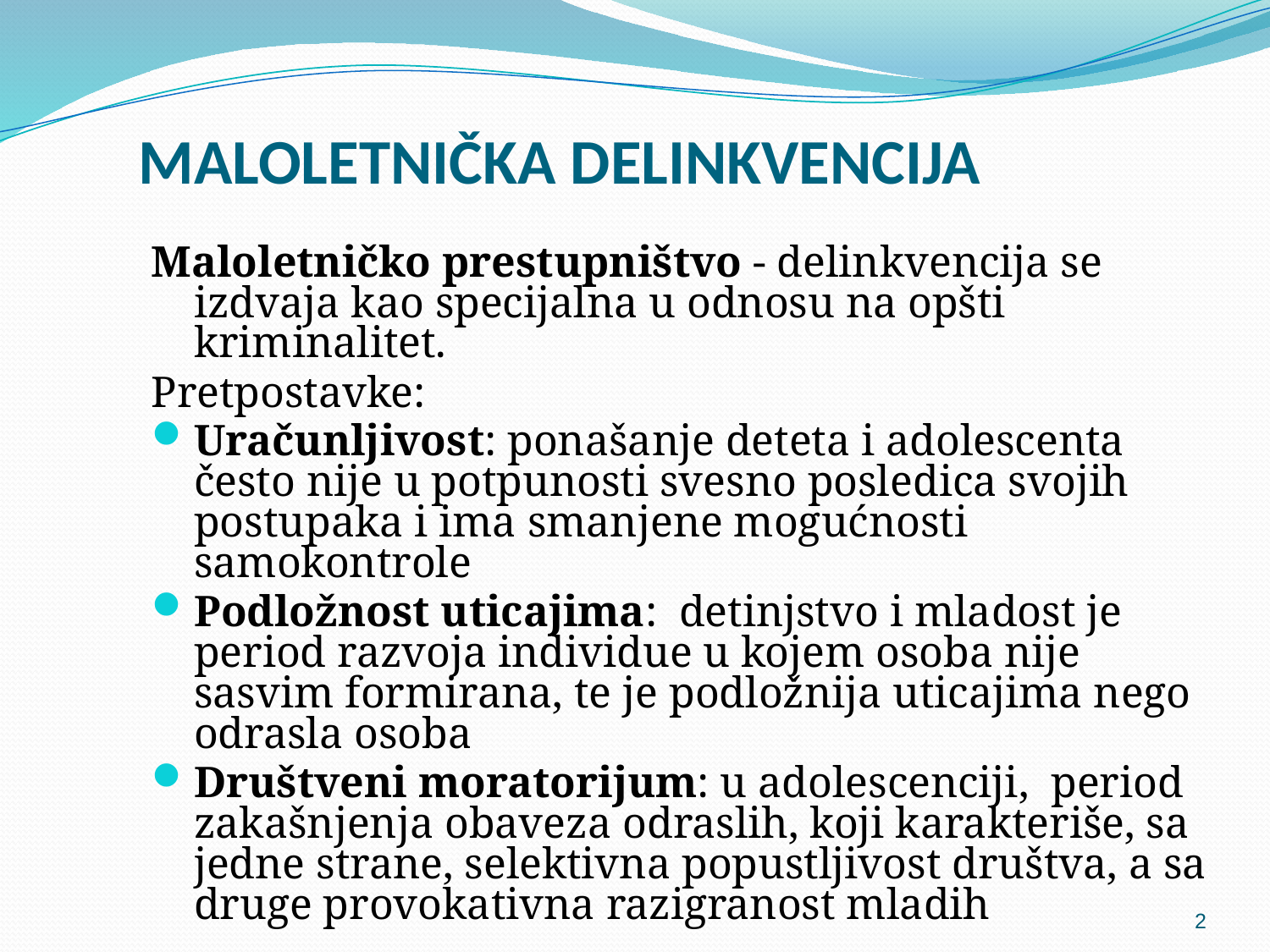

# MALOLETNIČKA DELINKVENCIJA
Maloletničko prestupništvo - delinkvencija se izdvaja kao specijalna u odnosu na opšti kriminalitet.
Pretpostavke:
Uračunljivost: ponašanje deteta i adolescenta često nije u potpunosti svesno posledica svojih postupaka i ima smanjene mogućnosti samokontrole
Podložnost uticajima:  detinjstvo i mladost je period razvoja individue u kojem osoba nije sasvim formirana, te je podložnija uticajima nego odrasla osoba
Društveni moratorijum: u adolescenciji,  period zakašnjenja obaveza odraslih, koji karakteriše, sa jedne strane, selektivna popustljivost društva, a sa druge provokativna razigranost mladih
2